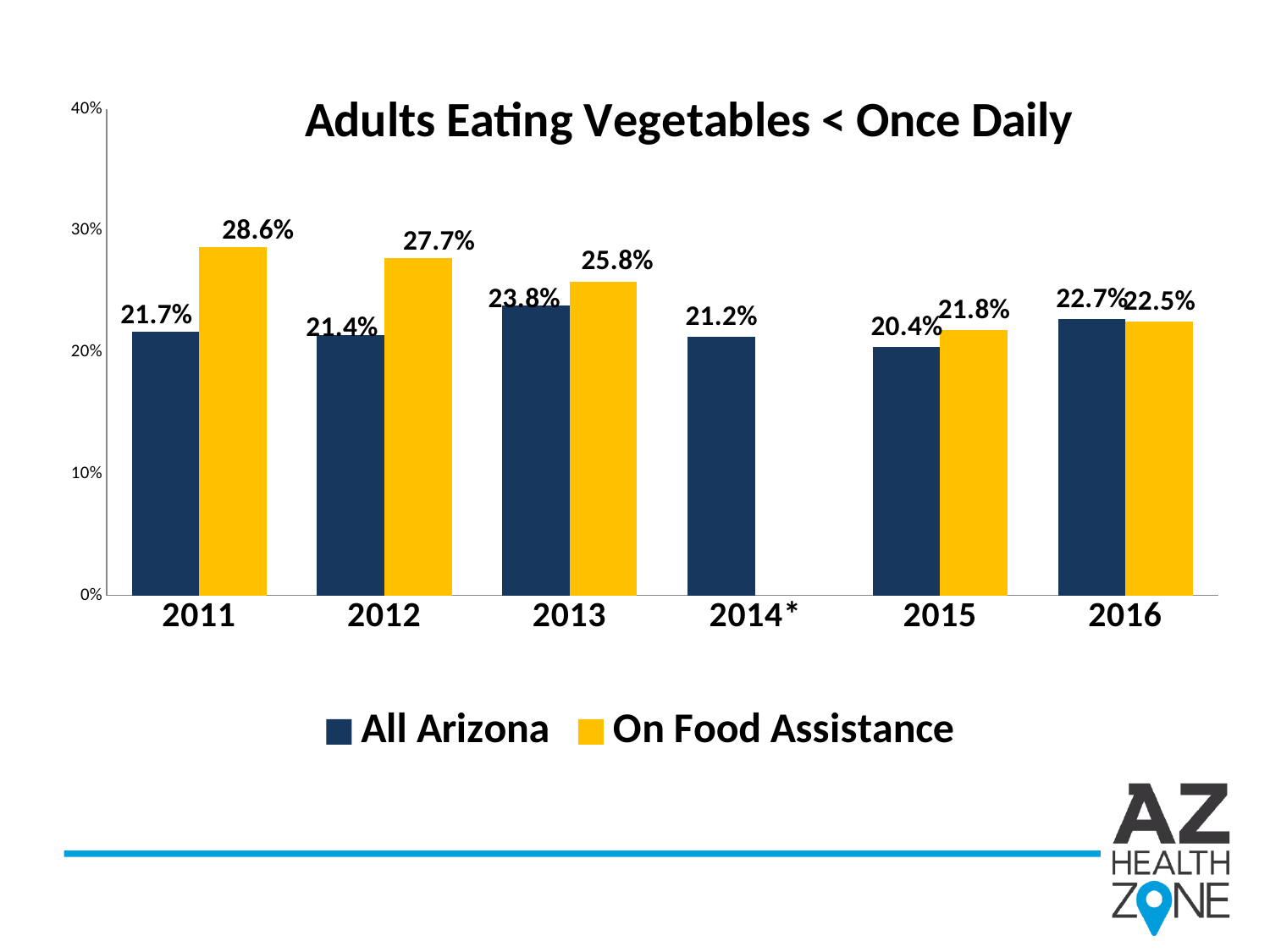

### Chart: Adults Eating Vegetables < Once Daily

| Category | All Arizona | On Food Assistance |
|---|---|---|
| 2011 | 0.217 | 0.286 |
| 2012 | 0.214 | 0.277 |
| 2013 | 0.238 | 0.258 |
| 2014* | 0.2123 | None |
| 2015 | 0.204 | 0.218 |
| 2016 | 0.227 | 0.225 |